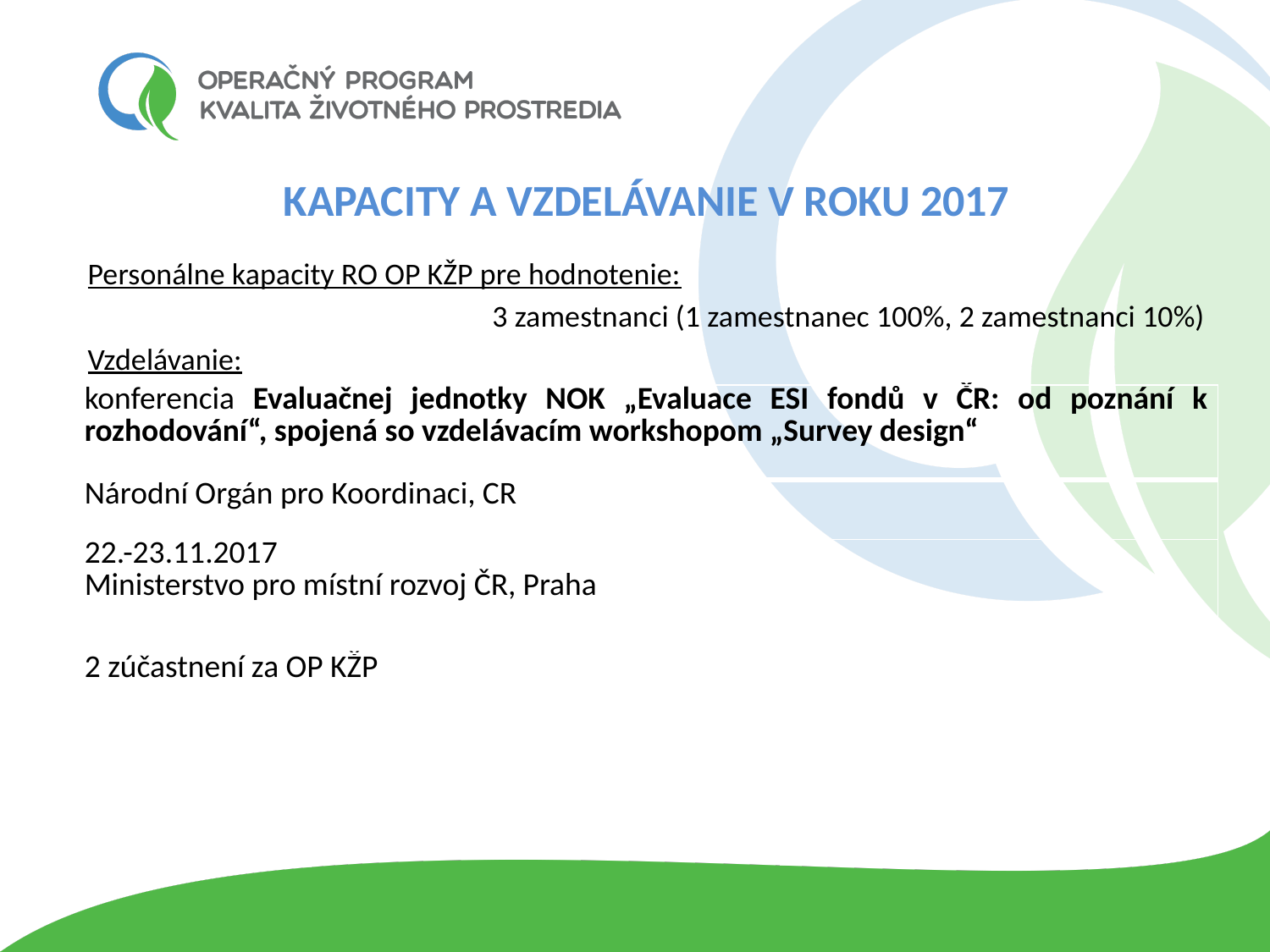

KAPACITY A VZDELÁVANIE V ROKU 2017
Personálne kapacity RO OP KŽP pre hodnotenie:
3 zamestnanci (1 zamestnanec 100%, 2 zamestnanci 10%)
Vzdelávanie:

| konferencia Evaluačnej jednotky NOK „Evaluace ESI fondů v ČR: od poznání k rozhodování“, spojená so vzdelávacím workshopom „Survey design“ |
| --- |
| Národní Orgán pro Koordinaci, ČR |
| 22.-23.11.2017 Ministerstvo pro místní rozvoj ČR, Praha |
| 2 zúčastnení za OP KŽP |